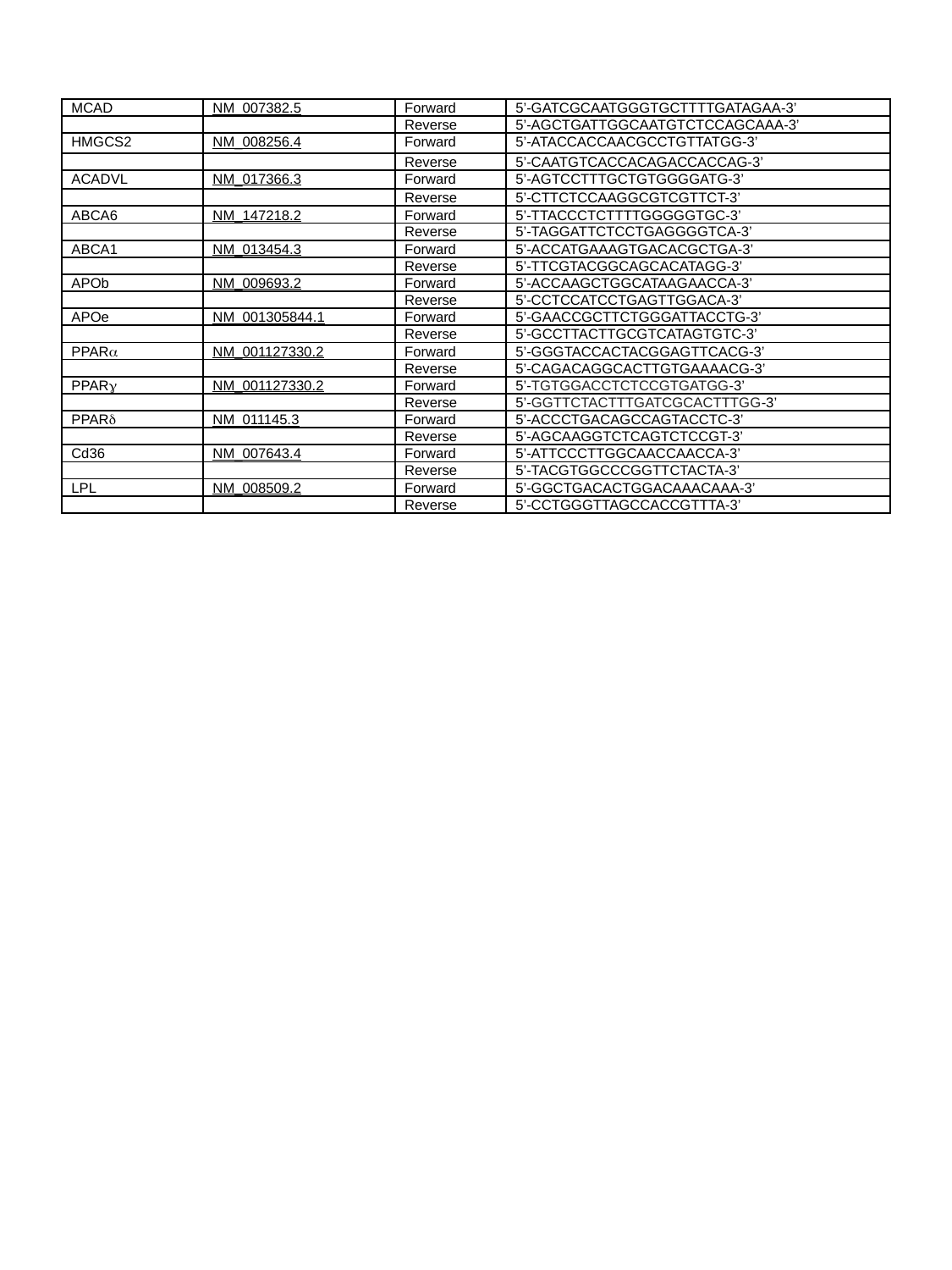

| MCAD | NM\_007382.5 | Forward | 5’-GATCGCAATGGGTGCTTTTGATAGAA-3’ |
| --- | --- | --- | --- |
|  |  | Reverse | 5’-AGCTGATTGGCAATGTCTCCAGCAAA-3’ |
| HMGCS2 | NM\_008256.4 | Forward | 5’-ATACCACCAACGCCTGTTATGG-3’ |
|  |  | Reverse | 5’-CAATGTCACCACAGACCACCAG-3’ |
| ACADVL | NM\_017366.3 | Forward | 5’-AGTCCTTTGCTGTGGGGATG-3’ |
|  |  | Reverse | 5’-CTTCTCCAAGGCGTCGTTCT-3’ |
| ABCA6 | NM\_147218.2 | Forward | 5’-TTACCCTCTTTTGGGGGTGC-3’ |
|  |  | Reverse | 5’-TAGGATTCTCCTGAGGGGTCA-3’ |
| ABCA1 | NM\_013454.3 | Forward | 5’-ACCATGAAAGTGACACGCTGA-3’ |
|  |  | Reverse | 5’-TTCGTACGGCAGCACATAGG-3’ |
| APOb | NM\_009693.2 | Forward | 5’-ACCAAGCTGGCATAAGAACCA-3’ |
|  |  | Reverse | 5’-CCTCCATCCTGAGTTGGACA-3’ |
| APOe | NM\_001305844.1 | Forward | 5’-GAACCGCTTCTGGGATTACCTG-3’ |
|  |  | Reverse | 5’-GCCTTACTTGCGTCATAGTGTC-3’ |
| PPARα | NM\_001127330.2 | Forward | 5’-GGGTACCACTACGGAGTTCACG-3’ |
|  |  | Reverse | 5’-CAGACAGGCACTTGTGAAAACG-3’ |
| PPARγ | NM\_001127330.2 | Forward | 5’-TGTGGACCTCTCCGTGATGG-3’ |
|  |  | Reverse | 5’-GGTTCTACTTTGATCGCACTTTGG-3’ |
| PPARδ | NM\_011145.3 | Forward | 5’-ACCCTGACAGCCAGTACCTC-3’ |
|  |  | Reverse | 5’-AGCAAGGTCTCAGTCTCCGT-3’ |
| Cd36 | NM\_007643.4 | Forward | 5’-ATTCCCTTGGCAACCAACCA-3’ |
|  |  | Reverse | 5’-TACGTGGCCCGGTTCTACTA-3’ |
| LPL | NM\_008509.2 | Forward | 5’-GGCTGACACTGGACAAACAAA-3’ |
|  |  | Reverse | 5’-CCTGGGTTAGCCACCGTTTA-3’ |